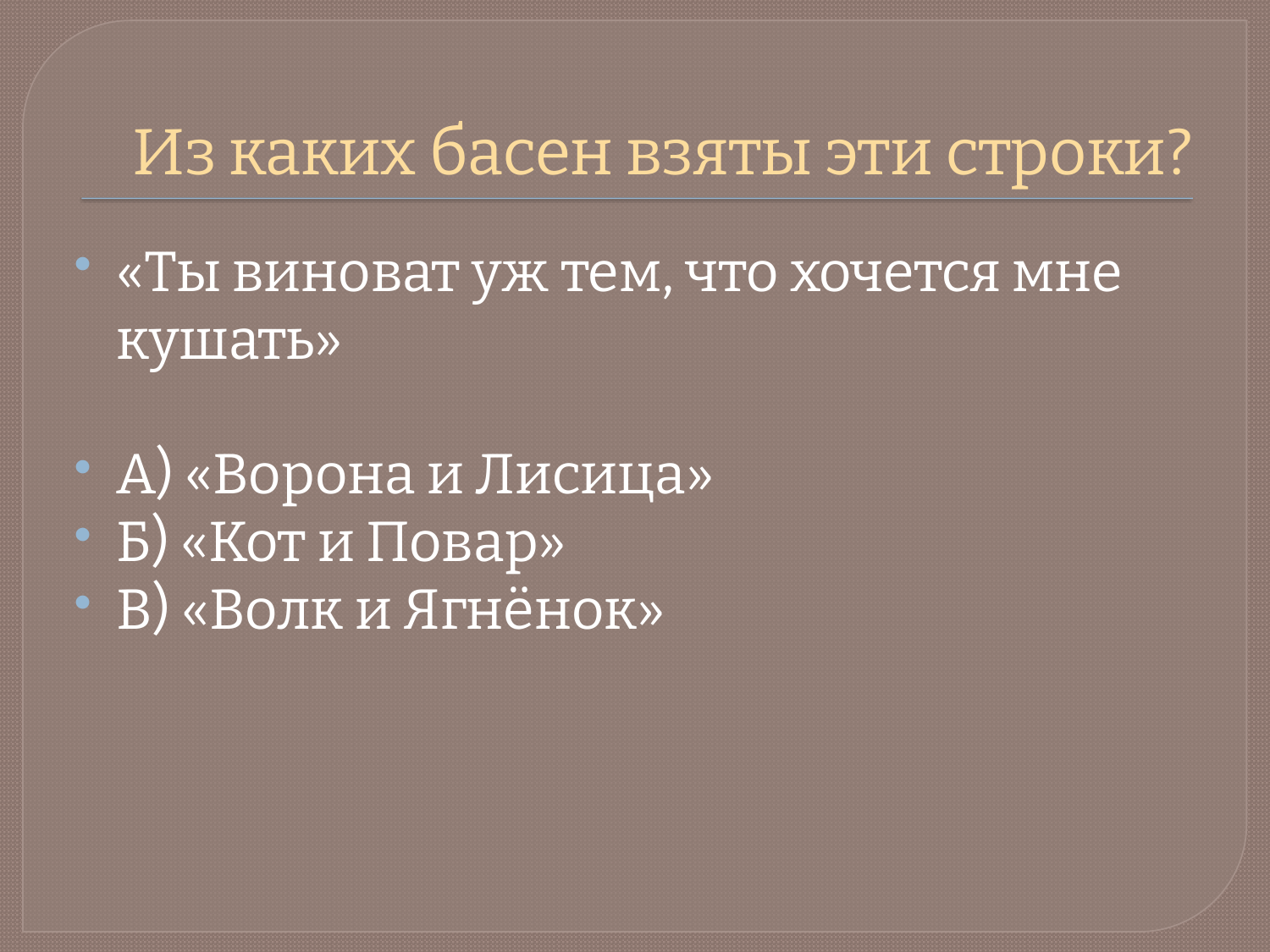

# Из каких басен взяты эти строки?
«Ты виноват уж тем, что хочется мне кушать»

А) «Ворона и Лисица»
Б) «Кот и Повар»
В) «Волк и Ягнёнок»